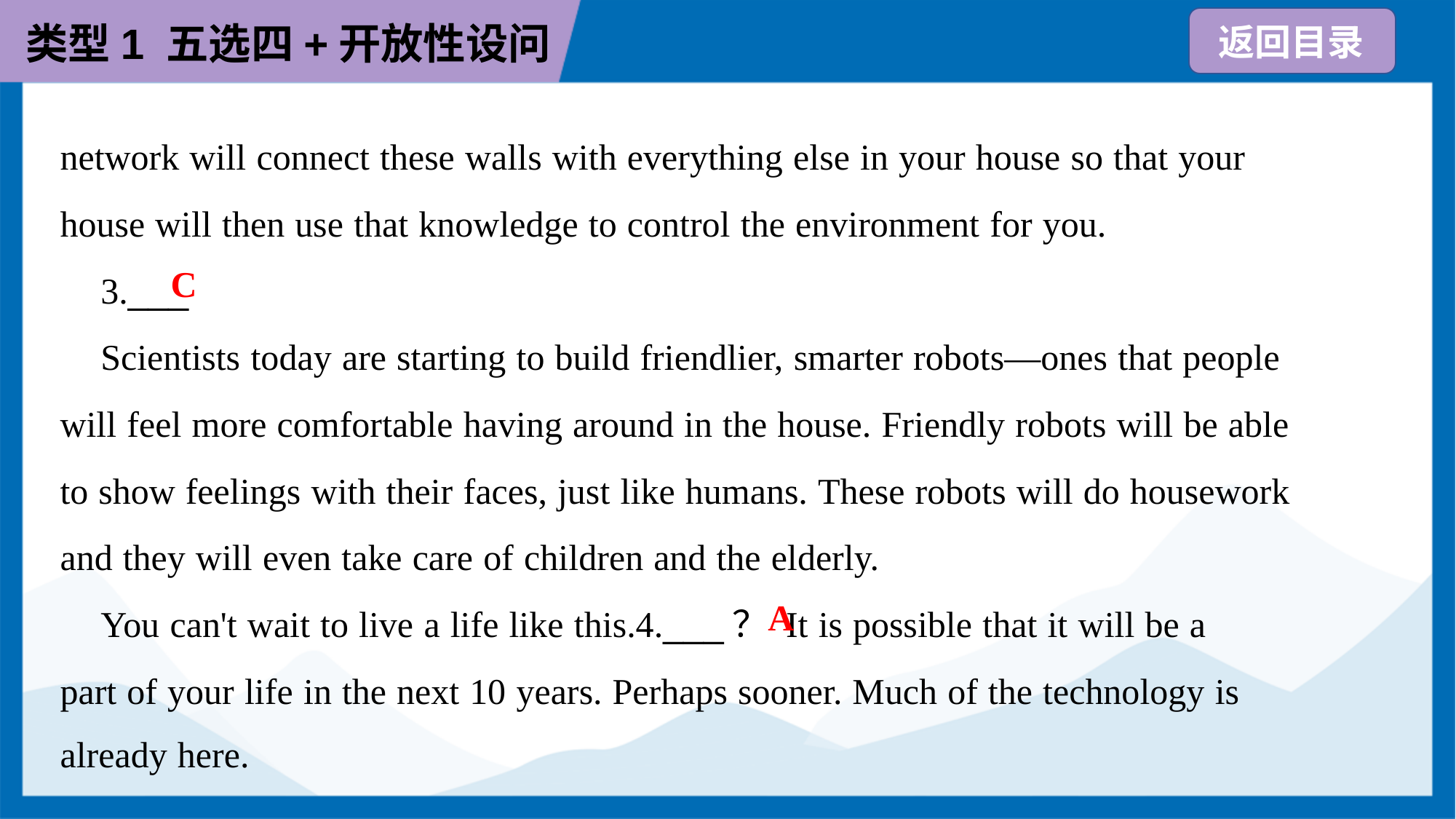

network will connect these walls with everything else in your house so that your
house will then use that knowledge to control the environment for you.
    3.___
    Scientists today are starting to build friendlier, smarter robots—ones that people
will feel more comfortable having around in the house. Friendly robots will be able
to show feelings with their faces, just like humans. These robots will do housework
and they will even take care of children and the elderly.
    You can't wait to live a life like this.4.___？ It is possible that it will be a
part of your life in the next 10 years. Perhaps sooner. Much of the technology is
already here.
C
A